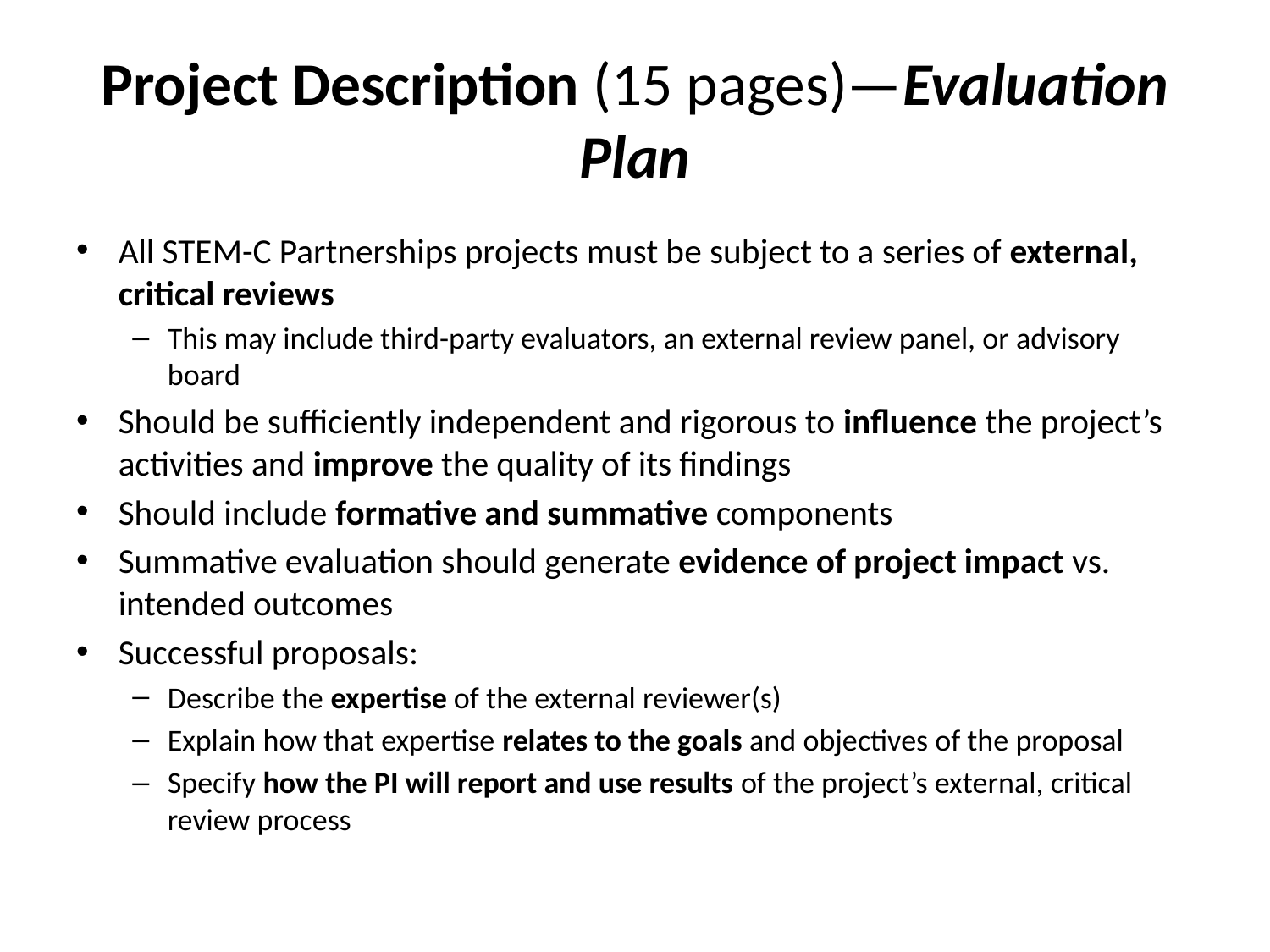

# Project Description (15 pages)—Evaluation Plan
All STEM-C Partnerships projects must be subject to a series of external, critical reviews
This may include third-party evaluators, an external review panel, or advisory board
Should be sufficiently independent and rigorous to influence the project’s activities and improve the quality of its findings
Should include formative and summative components
Summative evaluation should generate evidence of project impact vs. intended outcomes
Successful proposals:
Describe the expertise of the external reviewer(s)
Explain how that expertise relates to the goals and objectives of the proposal
Specify how the PI will report and use results of the project’s external, critical review process